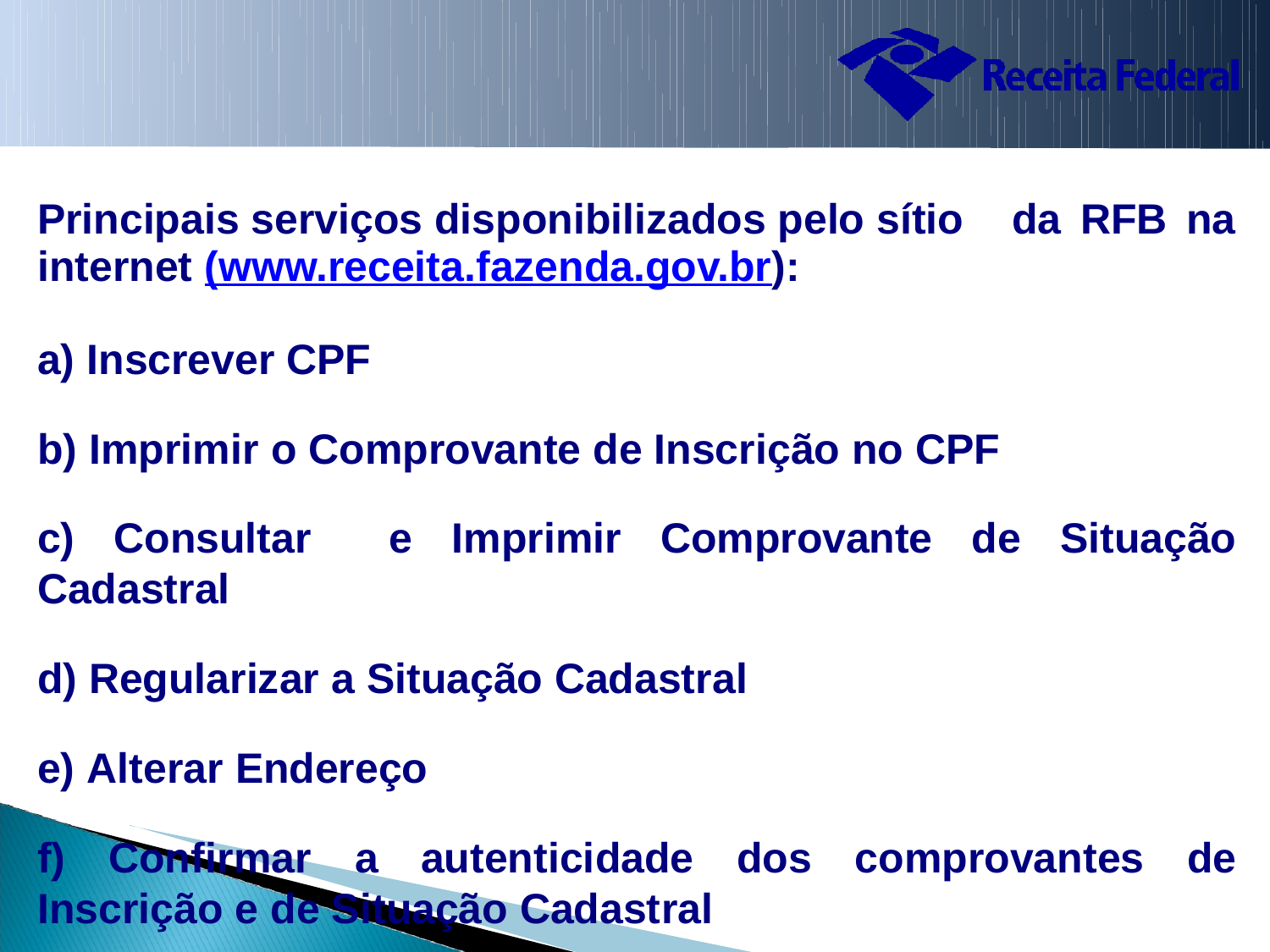

Principais serviços disponibilizados pelo sítio
internet (www.receita.fazenda.gov.br):
da
RFB
na
a)
Inscrever CPF
b)
Imprimir o Comprovante de Inscrição no CPF
c)
Consultar
e
Imprimir
Comprovante
de
Situação
Cadastral
d)
Regularizar a Situação Cadastral
e)
Alterar Endereço

f)
Confirmar   a
autenticidade
dos
comprovantes
de
Inscrição e de Situação Cadastral